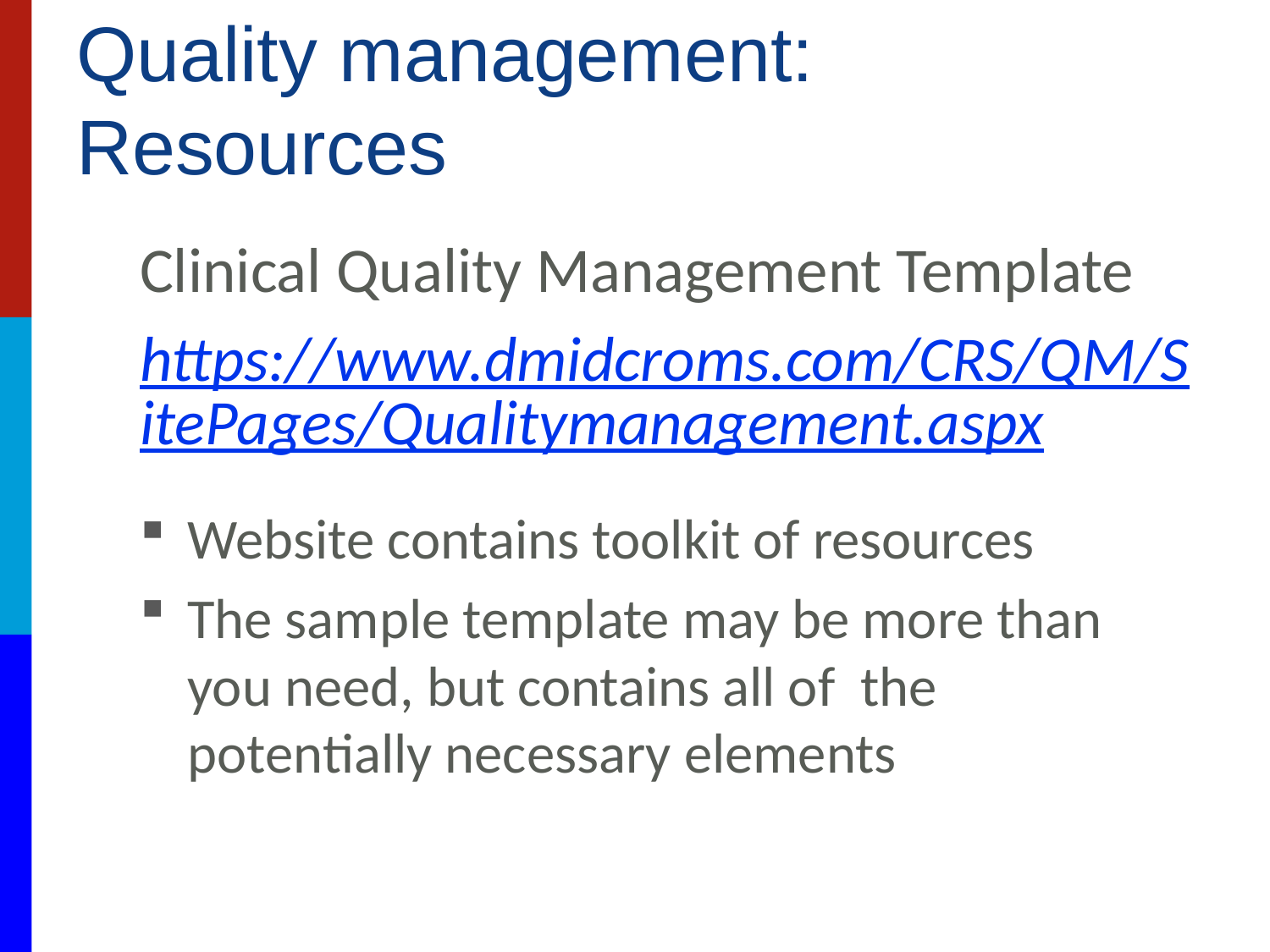

# Quality management: Resources
Clinical Quality Management Template
https://www.dmidcroms.com/CRS/QM/SitePages/Qualitymanagement.aspx

Website contains toolkit of resources
The sample template may be more than you need, but contains all of  the potentially necessary elements